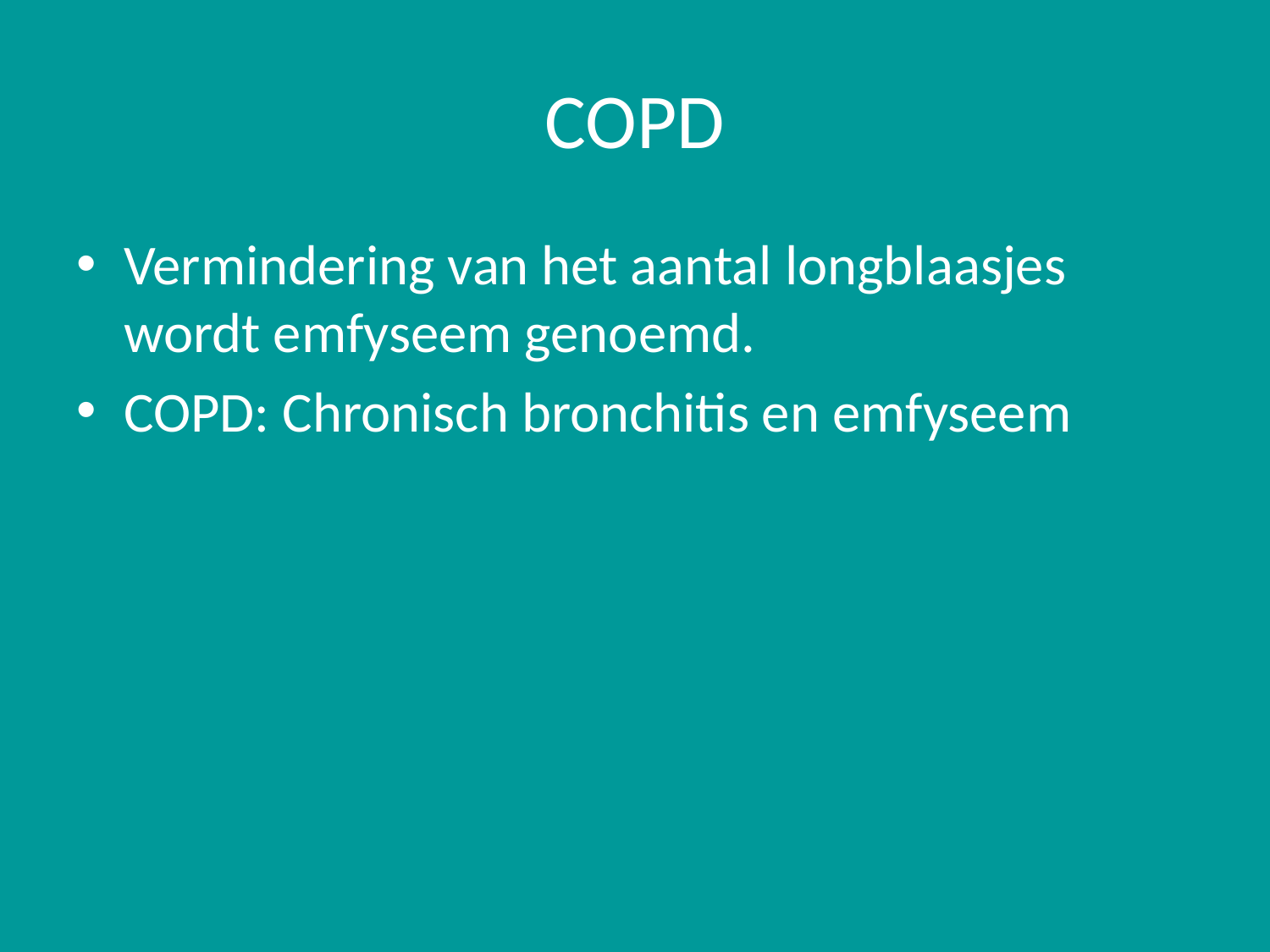

# COPD
Vermindering van het aantal longblaasjes wordt emfyseem genoemd.
COPD: Chronisch bronchitis en emfyseem